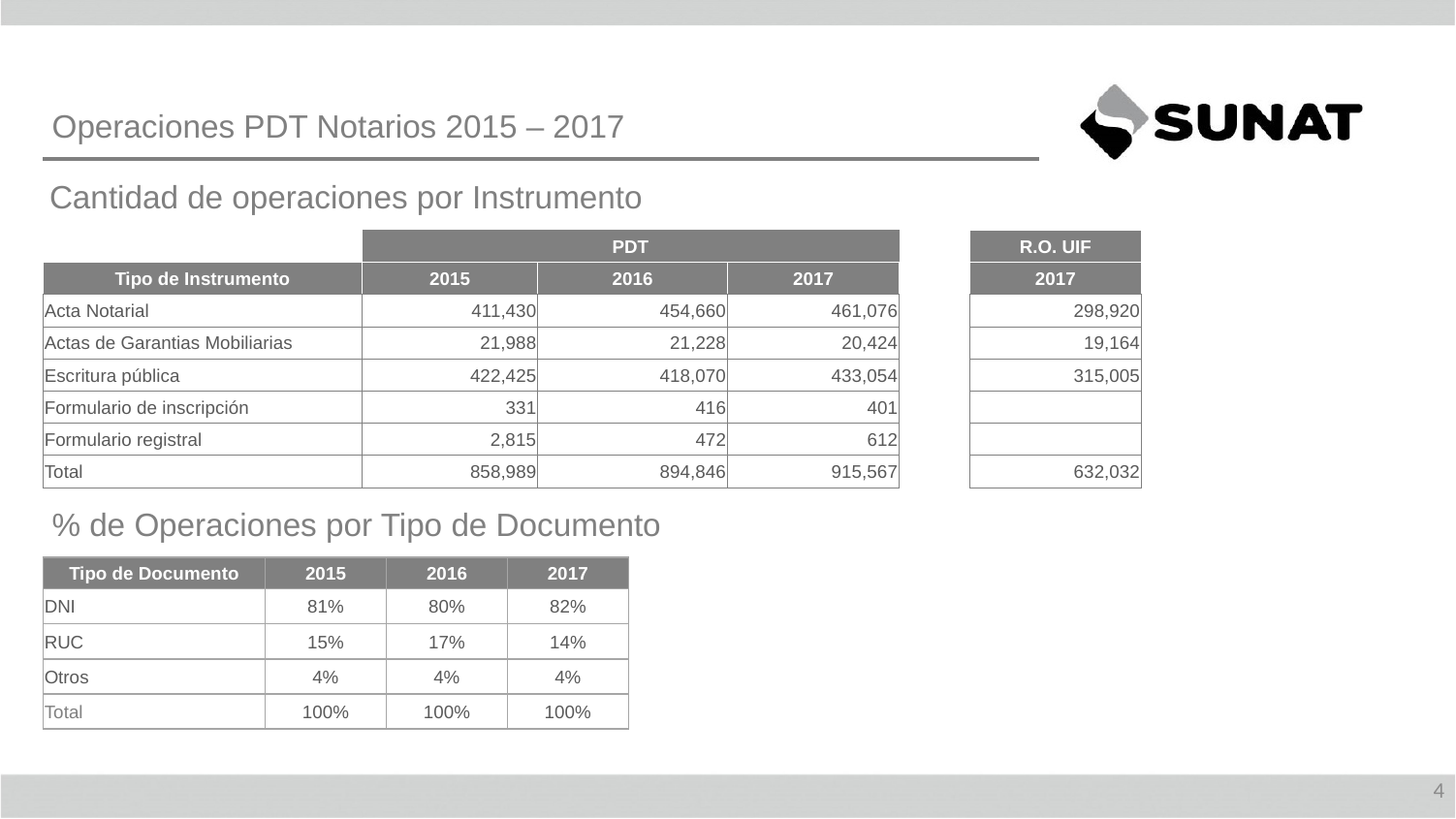

Operaciones PDT Notarios 2015 – 2017

Cantidad de operaciones por Instrumento
|  | PDT |  |  |  | R.O. UIF |
| --- | --- | --- | --- | --- | --- |
| Tipo de Instrumento | 2015 | 2016 | 2017 |  | 2017 |
| Acta Notarial | 411,430 | 454,660 | 461,076 |  | 298,920 |
| Actas de Garantias Mobiliarias | 21,988 | 21,228 | 20,424 |  | 19,164 |
| Escritura pública | 422,425 | 418,070 | 433,054 |  | 315,005 |
| Formulario de inscripción | 331 | 416 | 401 |  |  |
| Formulario registral | 2,815 | 472 | 612 |  |  |
| Total | 858,989 | 894,846 | 915,567 |  | 632,032 |
% de Operaciones por Tipo de Documento
| Tipo de Documento | 2015 | 2016 | 2017 |
| --- | --- | --- | --- |
| DNI | 81% | 80% | 82% |
| RUC | 15% | 17% | 14% |
| Otros | 4% | 4% | 4% |
| Total | 100% | 100% | 100% |
4